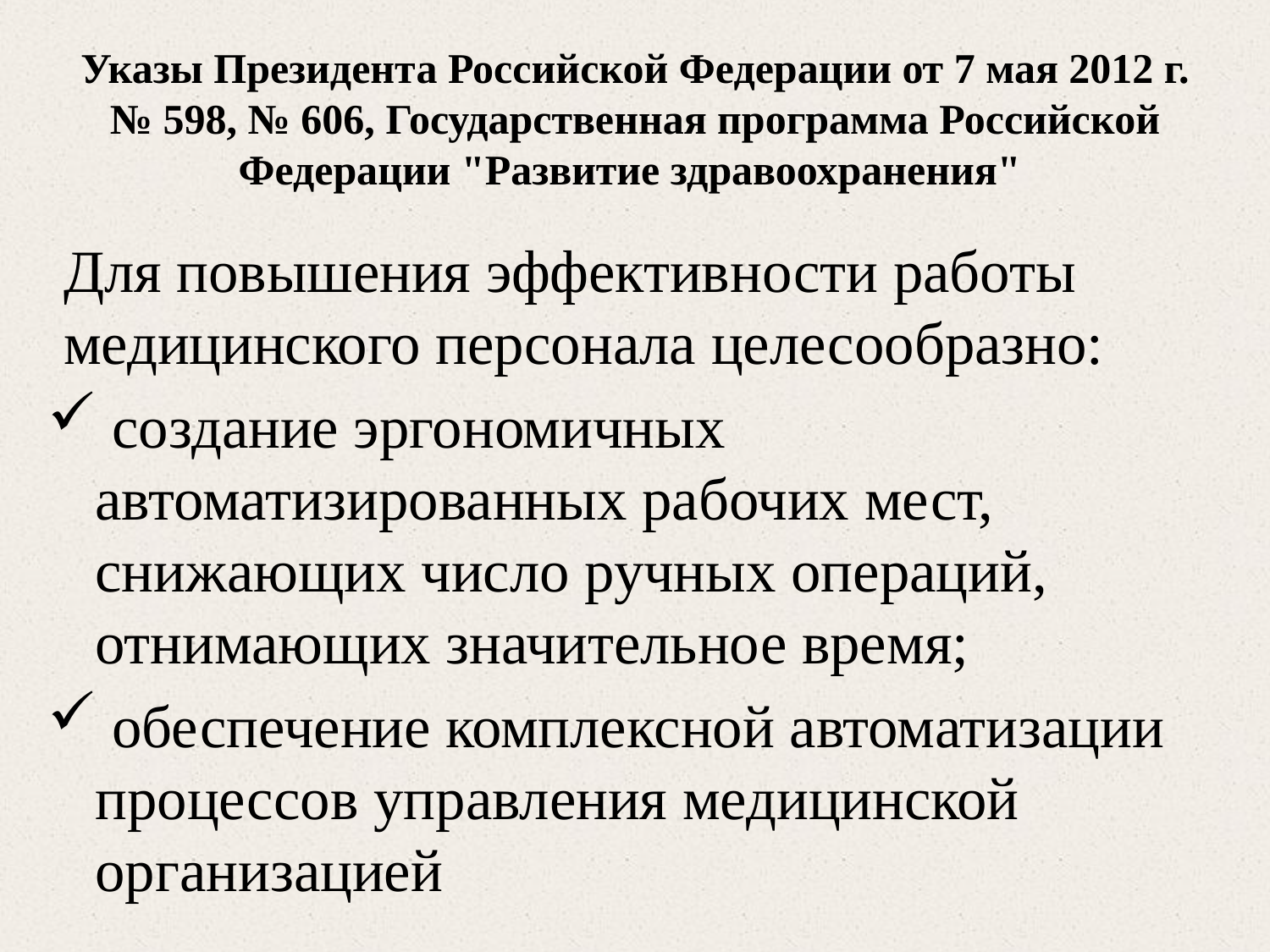

# Указы Президента Российской Федерации от 7 мая 2012 г. № 598, № 606, Государственная программа Российской Федерации "Развитие здравоохранения"
Для повышения эффективности работы медицинского персонала целесообразно:
 создание эргономичных автоматизированных рабочих мест, снижающих число ручных операций, отнимающих значительное время;
 обеспечение комплексной автоматизации процессов управления медицинской организацией